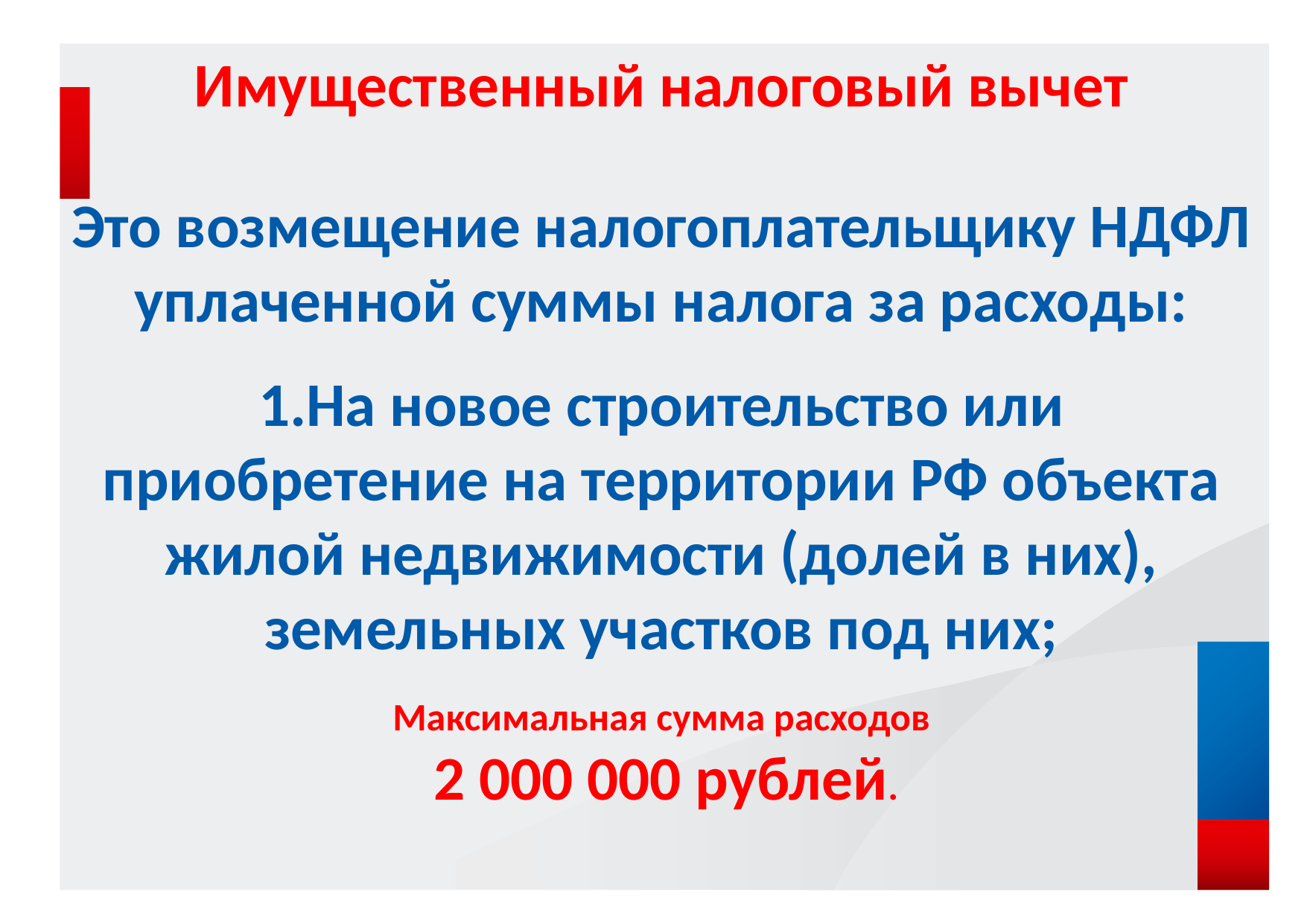

Имущественный налоговый вычет
Это возмещение налогоплательщику НДФЛ уплаченной суммы налога за расходы:

1.На новое строительство или приобретение на территории РФ объекта жилой недвижимости (долей в них), земельных участков под них;

Максимальная сумма расходов
 2 000 000 рублей.